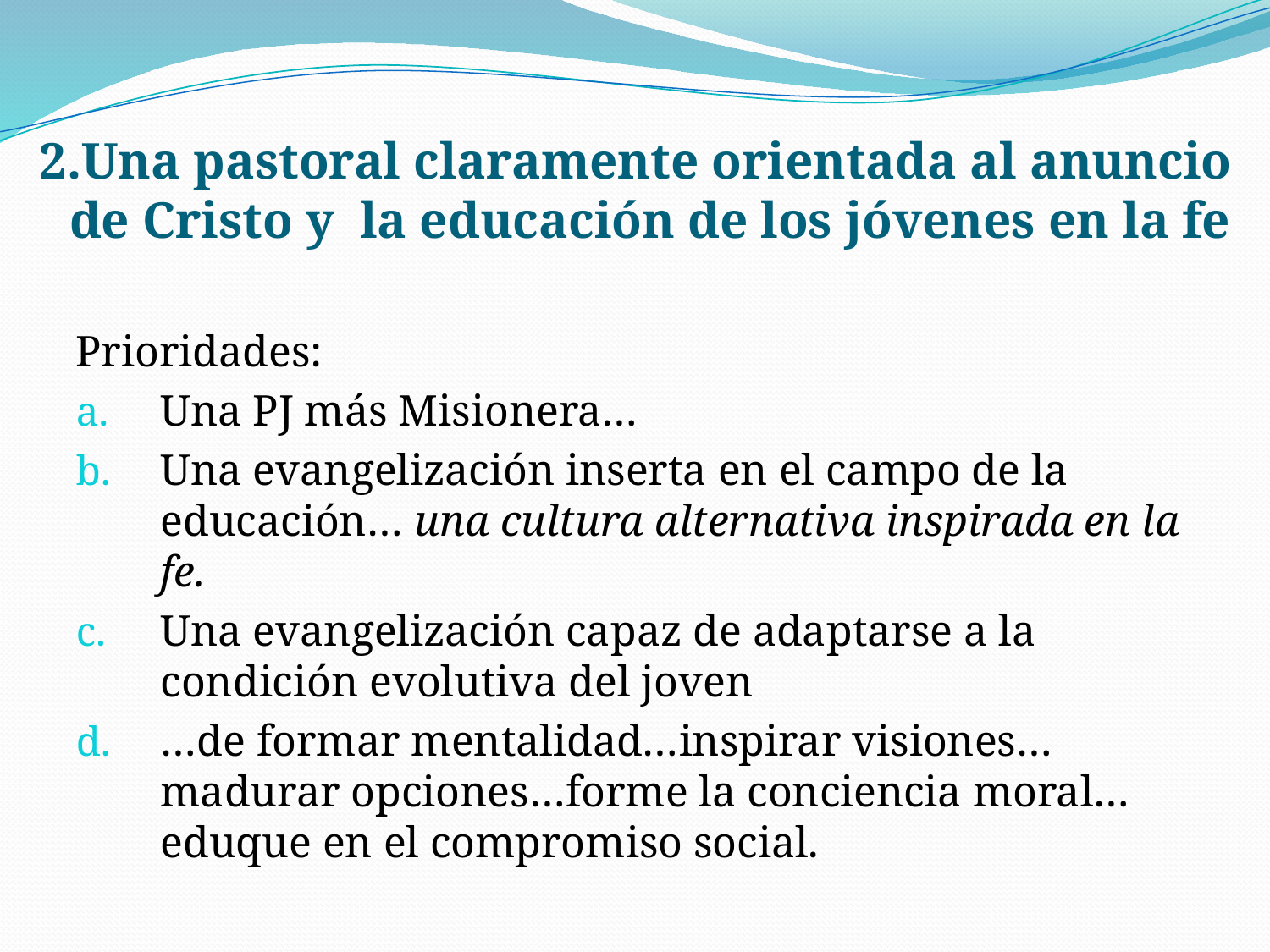

# Una pastoral claramente orientada al anuncio de Cristo y  la educación de los jóvenes en la fe
Prioridades:
Una PJ más Misionera…
Una evangelización inserta en el campo de la educación… una cultura alternativa inspirada en la fe.
Una evangelización capaz de adaptarse a la condición evolutiva del joven
…de formar mentalidad…inspirar visiones…madurar opciones…forme la conciencia moral…eduque en el compromiso social.